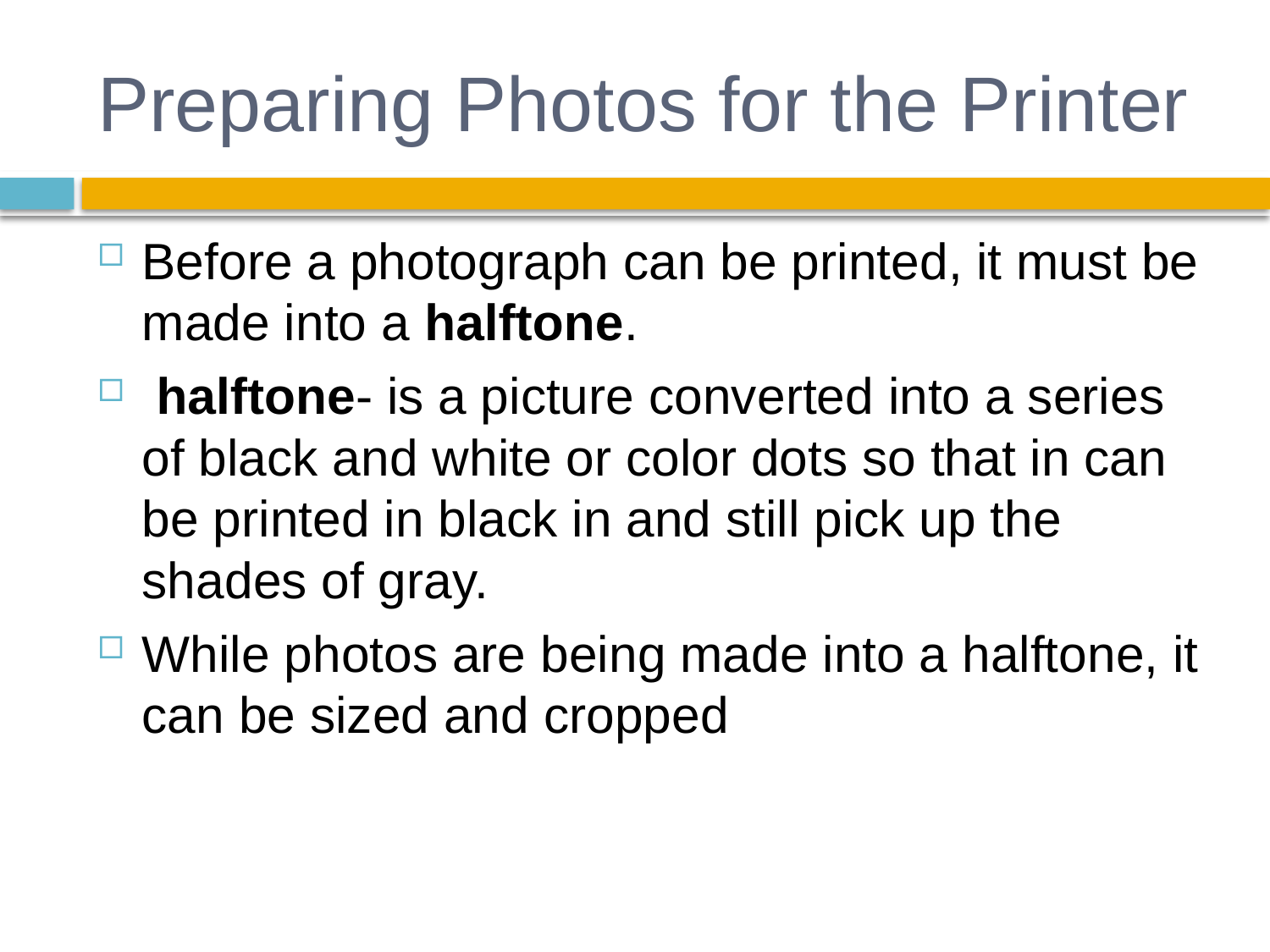

# Preparing Photos for the Printer
Before a photograph can be printed, it must be made into a halftone.
 halftone- is a picture converted into a series of black and white or color dots so that in can be printed in black in and still pick up the shades of gray.
While photos are being made into a halftone, it can be sized and cropped